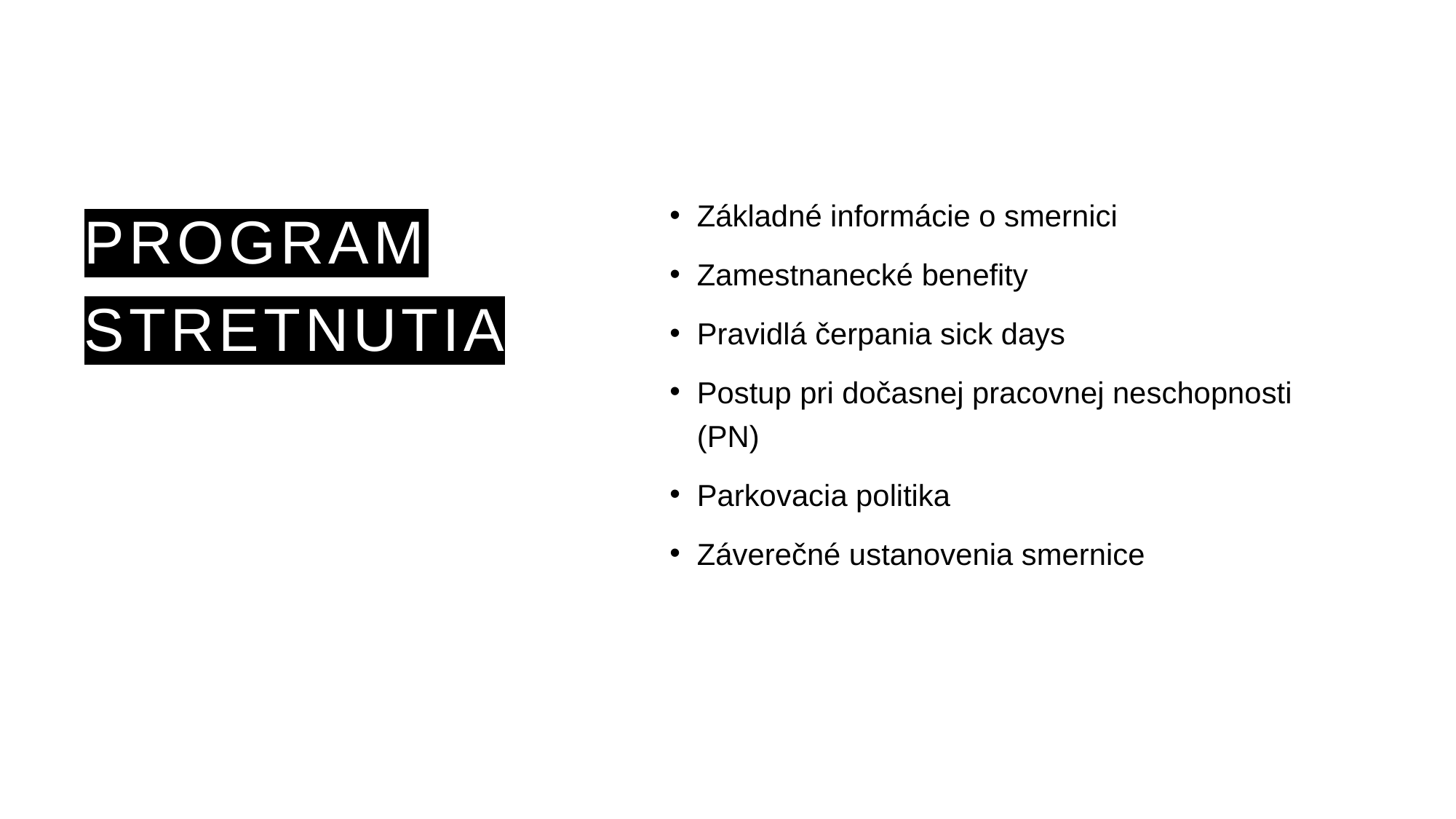

# Program stretnutia
Základné informácie o smernici
Zamestnanecké benefity
Pravidlá čerpania sick days
Postup pri dočasnej pracovnej neschopnosti (PN)
Parkovacia politika
Záverečné ustanovenia smernice